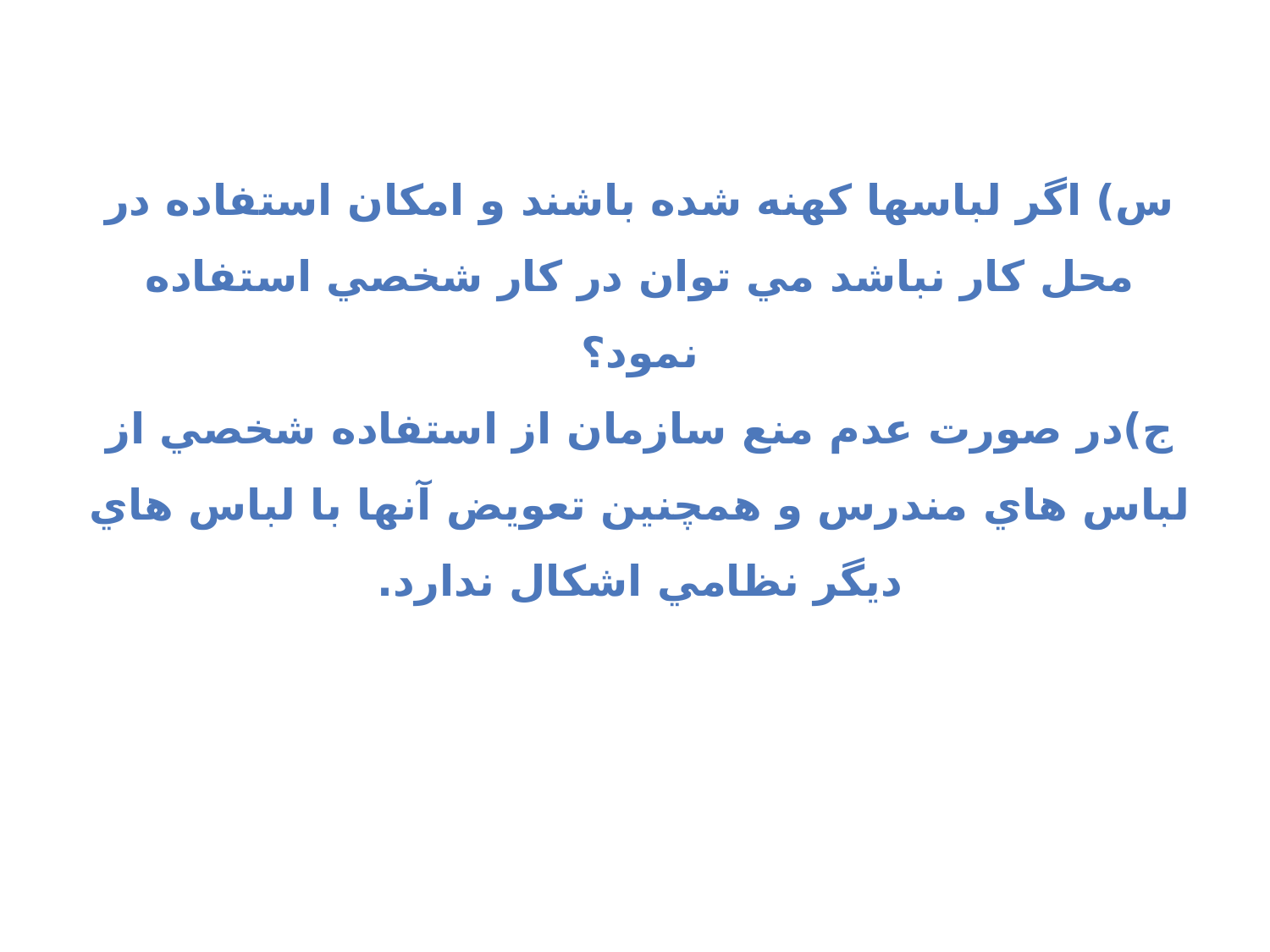

س) اگر لباسها كهنه شده باشند و امكان استفاده در محل كار نباشد مي توان در كار شخصي استفاده نمود؟
ج)در صورت عدم منع سازمان از استفاده شخصي از لباس هاي مندرس و همچنين تعويض آنها با لباس هاي ديگر نظامي اشكال ندارد.